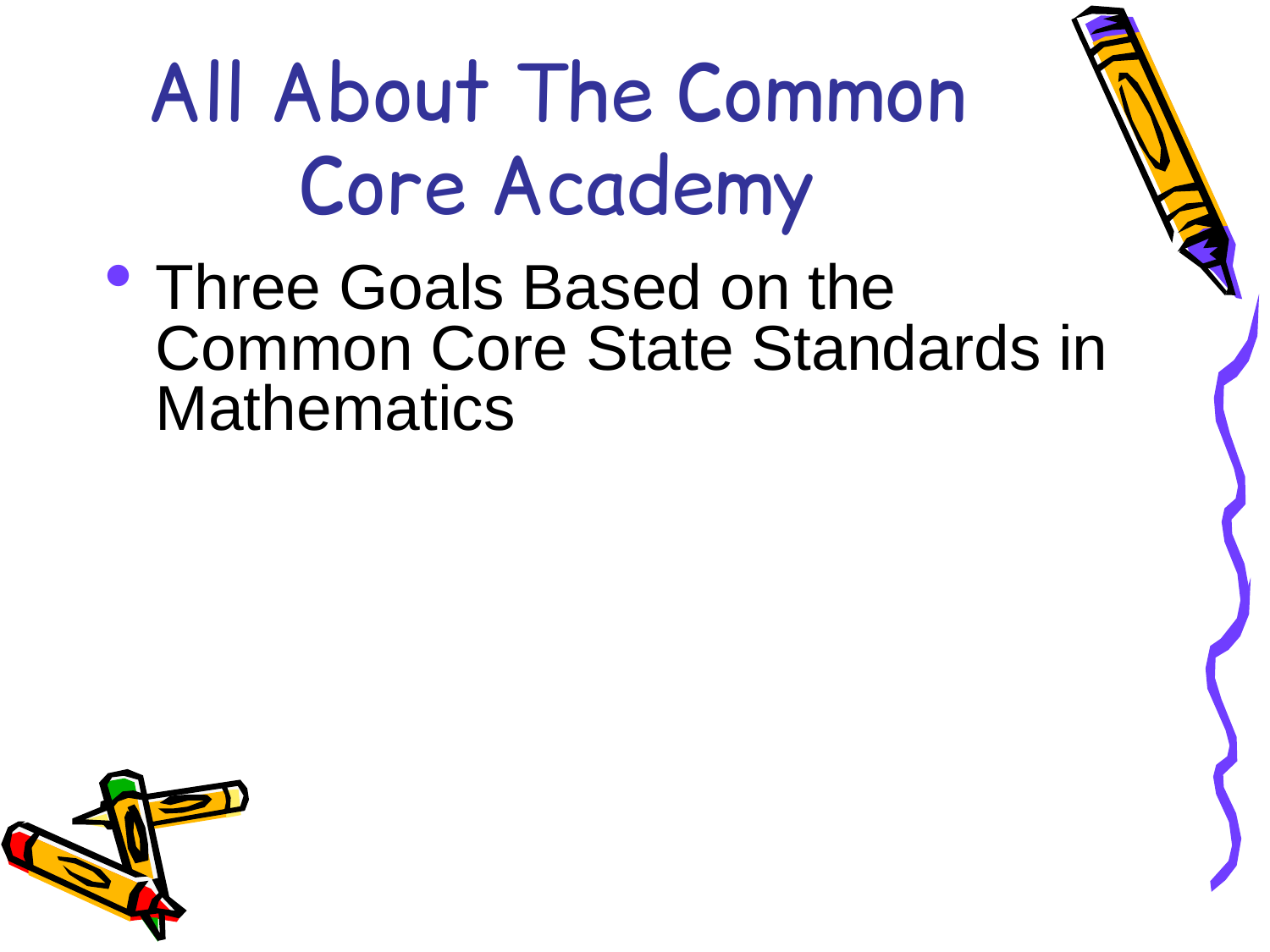

# All About The Common Core Academy
Three Goals Based on the Common Core State Standards in Mathematics